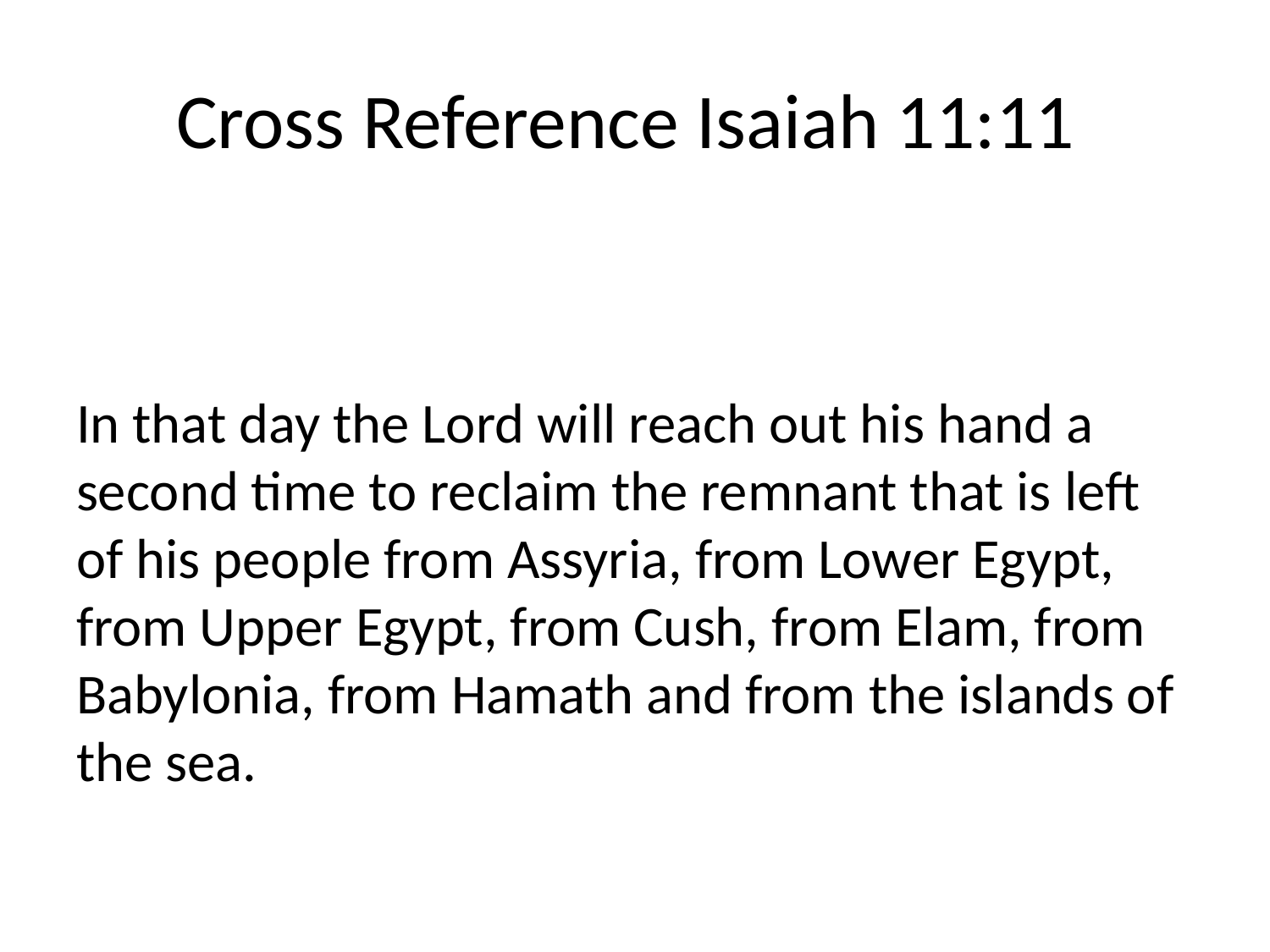

# Cross Reference Isaiah 11:11

In that day the Lord will reach out his hand a second time to reclaim the remnant that is left of his people from Assyria, from Lower Egypt, from Upper Egypt, from Cush, from Elam, from Babylonia, from Hamath and from the islands of the sea.